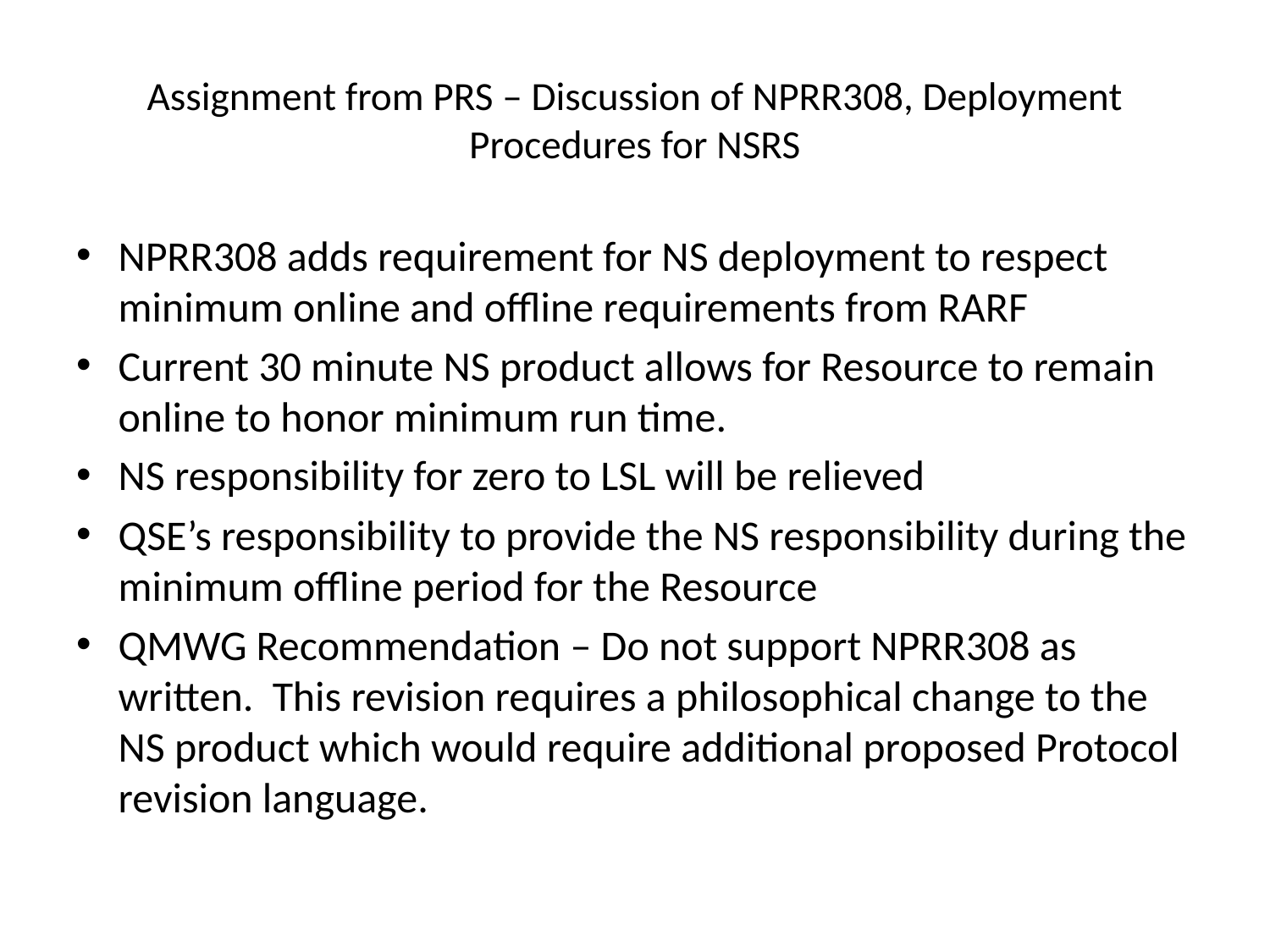

# Assignment from PRS – Discussion of NPRR308, Deployment Procedures for NSRS
NPRR308 adds requirement for NS deployment to respect minimum online and offline requirements from RARF
Current 30 minute NS product allows for Resource to remain online to honor minimum run time.
NS responsibility for zero to LSL will be relieved
QSE’s responsibility to provide the NS responsibility during the minimum offline period for the Resource
QMWG Recommendation – Do not support NPRR308 as written.  This revision requires a philosophical change to the NS product which would require additional proposed Protocol revision language.